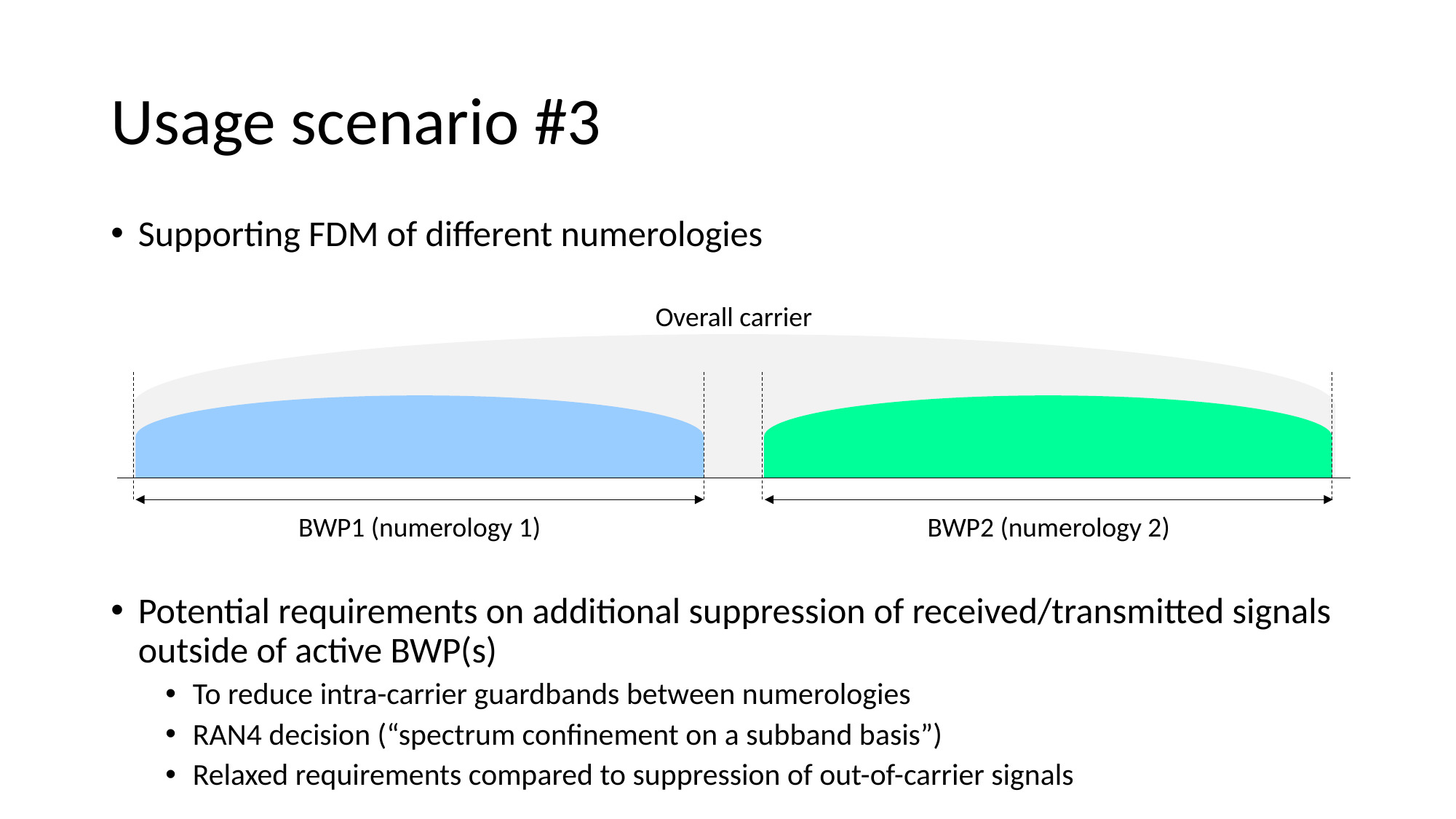

# Usage scenario #3
Supporting FDM of different numerologies

Overall carrier
BWP2 (numerology 2)
BWP1 (numerology 1)
Potential requirements on additional suppression of received/transmitted signals outside of active BWP(s)
To reduce intra-carrier guardbands between numerologies
RAN4 decision (“spectrum confinement on a subband basis”)
Relaxed requirements compared to suppression of out-of-carrier signals